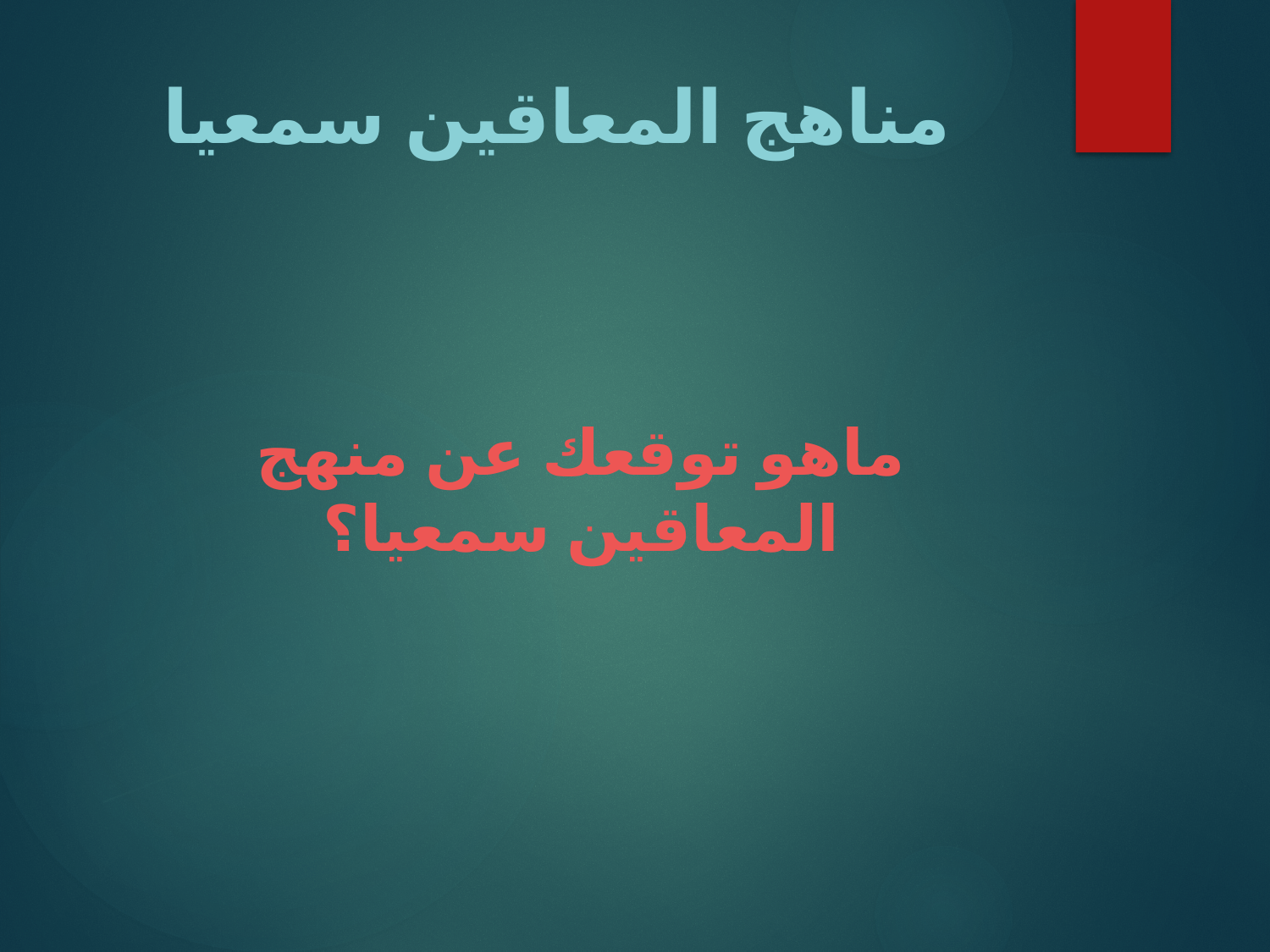

# مناهج المعاقين سمعيا

ماهو توقعك عن منهج المعاقين سمعيا؟